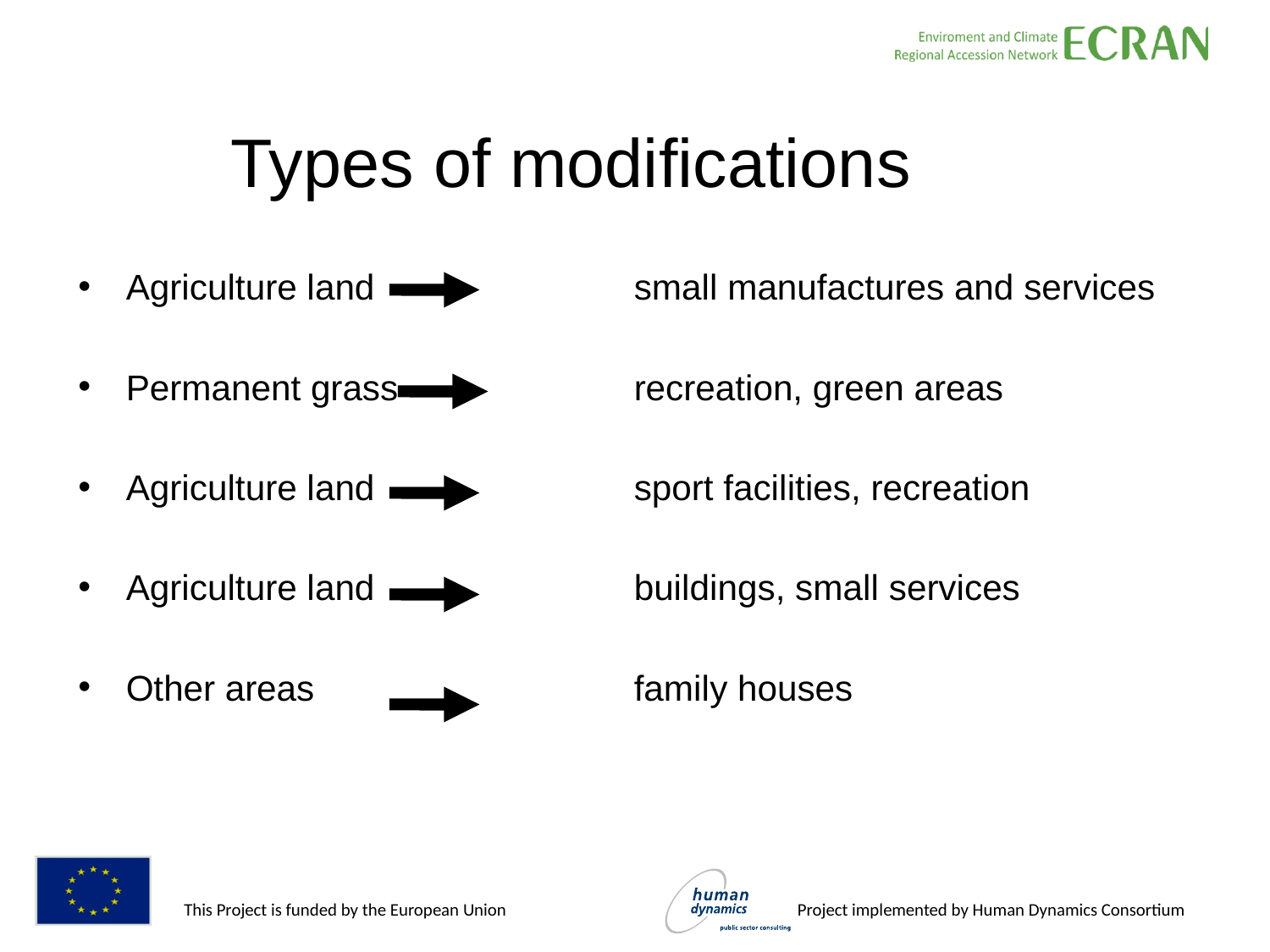

# Types of modifications
Agriculture land                    	small manufactures and services

Permanent grass              	recreation, green areas

Agriculture land              	sport facilities, recreation

Agriculture land              	buildings, small services

Other areas             		family houses